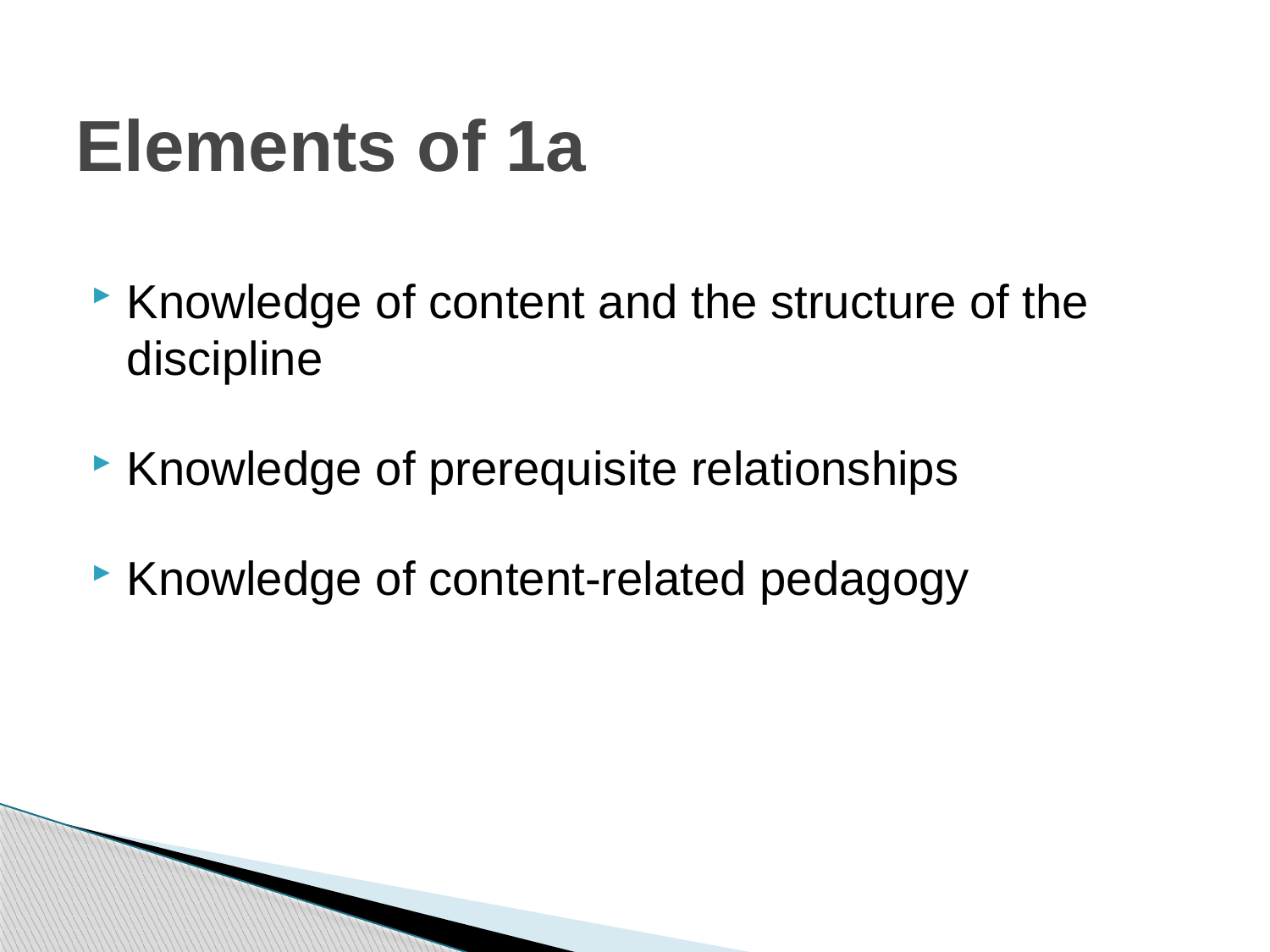

# Elements of 1a
Knowledge of content and the structure of the discipline
Knowledge of prerequisite relationships
Knowledge of content-related pedagogy